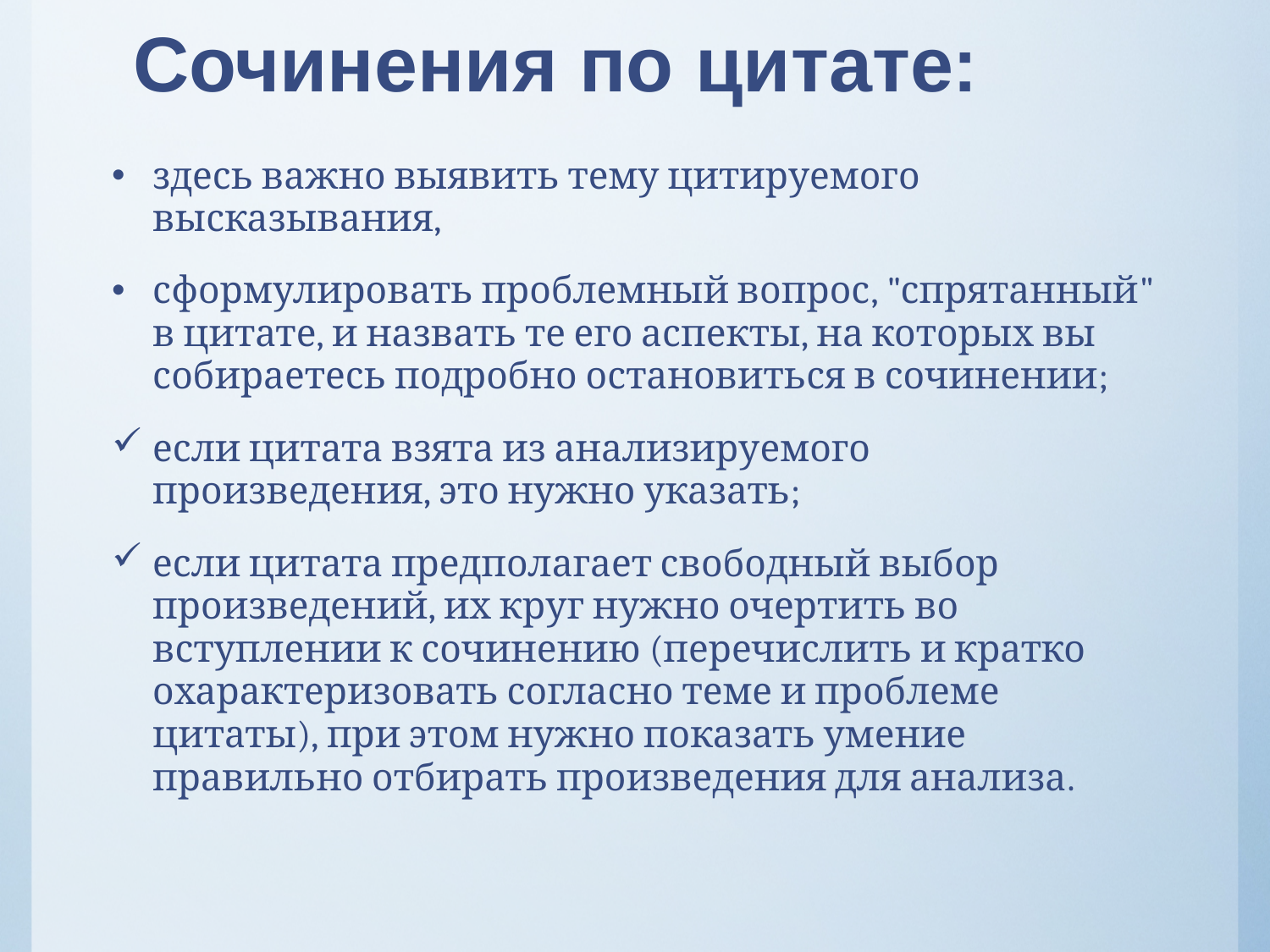

# Сочинения по цитате:
здесь важно выявить тему цитируемого высказывания,
сформулировать проблемный вопрос, "спрятанный" в цитате, и назвать те его аспекты, на которых вы собираетесь подробно остановиться в сочинении;
если цитата взята из анализируемого произведения, это нужно указать;
если цитата предполагает свободный выбор произведений, их круг нужно очертить во вступлении к сочинению (перечислить и кратко охарактеризовать согласно теме и проблеме цитаты), при этом нужно показать умение правильно отбирать произведения для анализа.